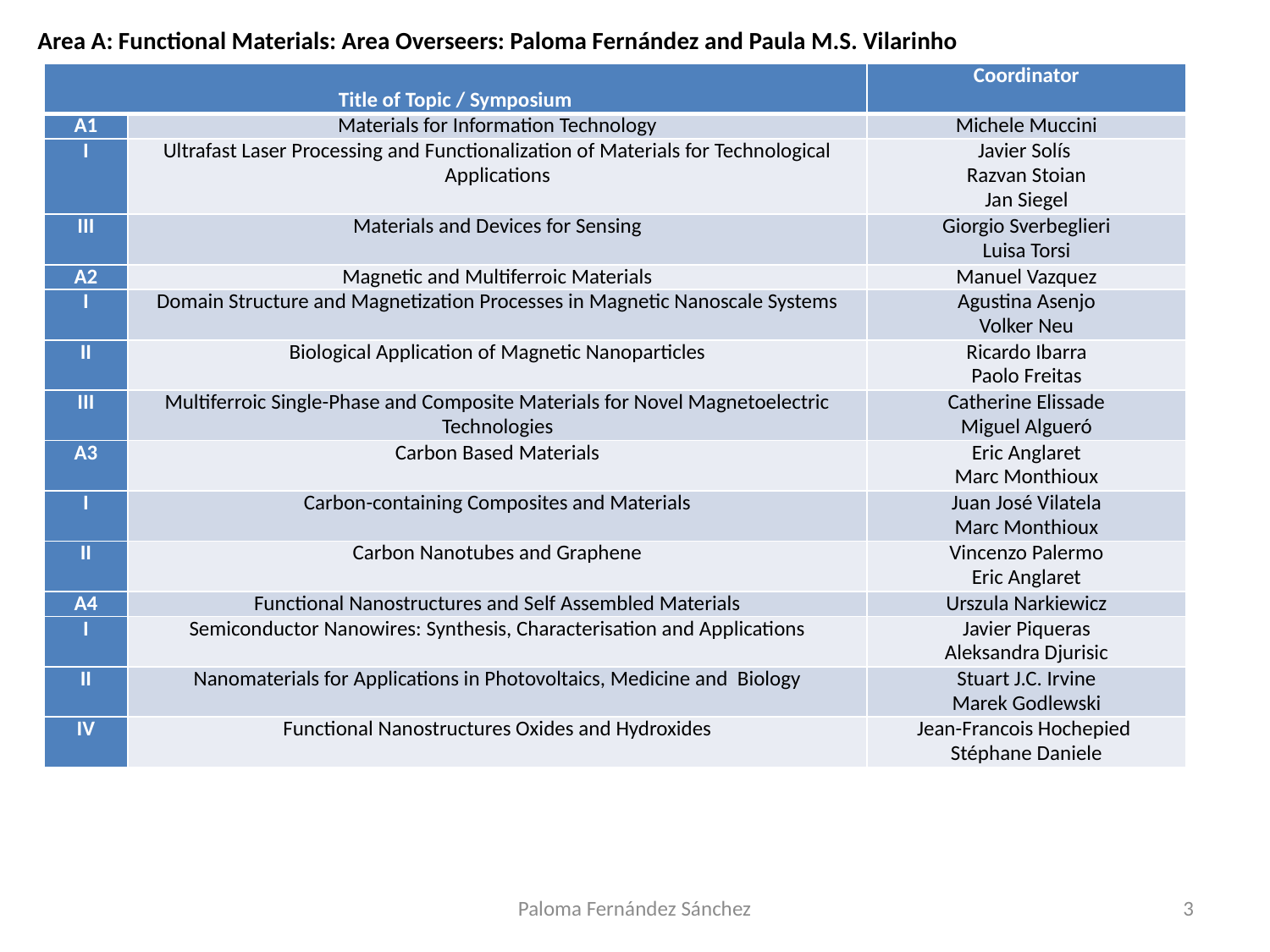

Area A: Functional Materials: Area Overseers: Paloma Fernández and Paula M.S. Vilarinho
| Title of Topic / Symposium |  | Coordinator |
| --- | --- | --- |
| A1 | Materials for Information Technology | Michele Muccini |
| I | Ultrafast Laser Processing and Functionalization of Materials for Technological Applications | Javier Solís  Razvan Stoian Jan Siegel |
| III | Materials and Devices for Sensing | Giorgio Sverbeglieri Luisa Torsi |
| A2 | Magnetic and Multiferroic Materials | Manuel Vazquez |
| I | Domain Structure and Magnetization Processes in Magnetic Nanoscale Systems | Agustina Asenjo Volker Neu |
| II | Biological Application of Magnetic Nanoparticles | Ricardo Ibarra Paolo Freitas |
| III | Multiferroic Single-Phase and Composite Materials for Novel Magnetoelectric Technologies | Catherine Elissade Miguel Algueró |
| A3 | Carbon Based Materials | Eric Anglaret Marc Monthioux |
| I | Carbon-containing Composites and Materials | Juan José Vilatela Marc Monthioux |
| II | Carbon Nanotubes and Graphene | Vincenzo Palermo Eric Anglaret |
| A4 | Functional Nanostructures and Self Assembled Materials | Urszula Narkiewicz |
| I | Semiconductor Nanowires: Synthesis, Characterisation and Applications | Javier Piqueras Aleksandra Djurisic |
| II | Nanomaterials for Applications in Photovoltaics, Medicine and Biology | Stuart J.C. Irvine Marek Godlewski |
| IV | Functional Nanostructures Oxides and Hydroxides | Jean-Francois Hochepied  Stéphane Daniele |
Paloma Fernández Sánchez
3